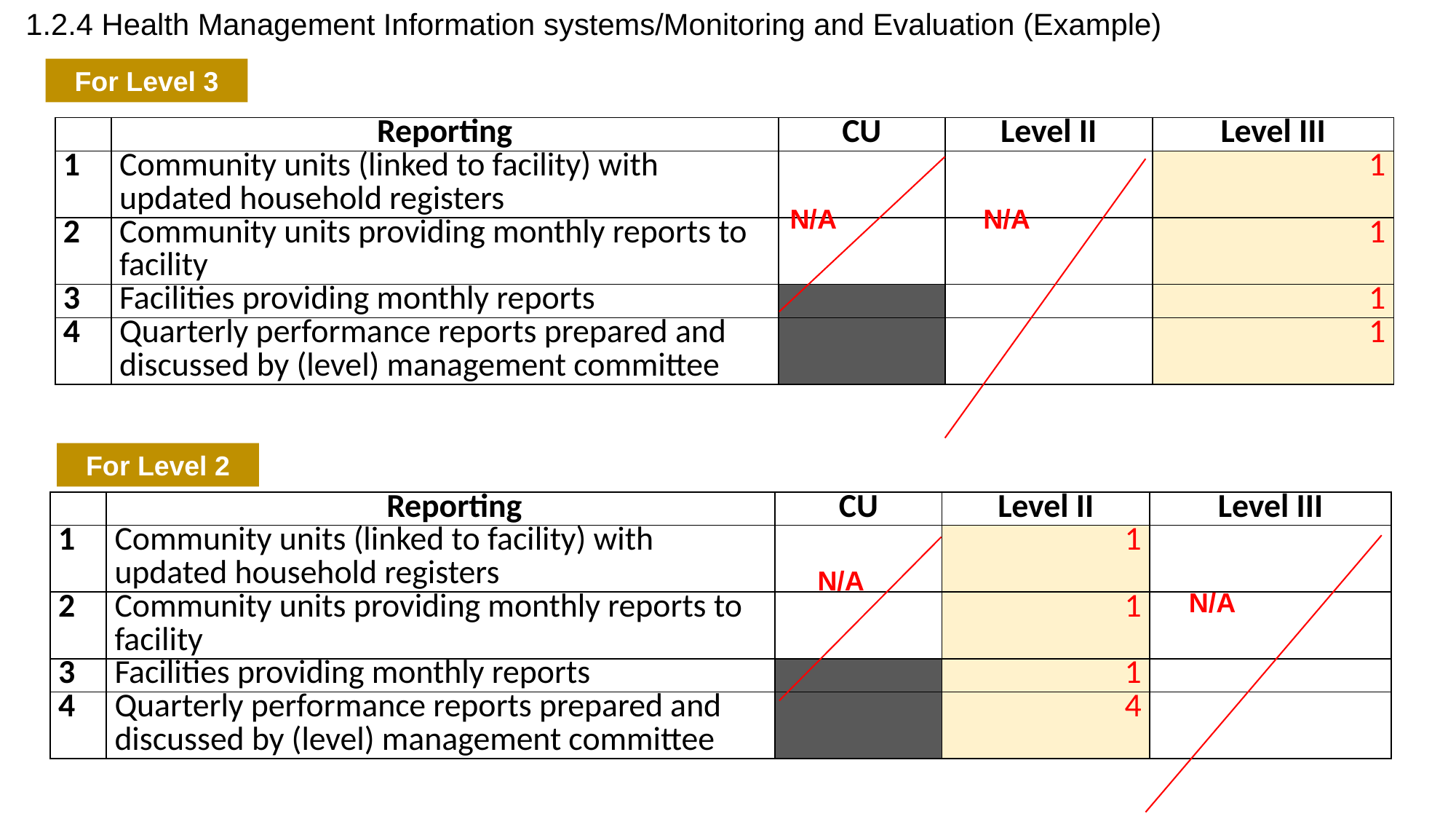

| 1.2.4 Health Management Information systems/Monitoring and Evaluation (Example) |
| --- |
For Level 3
|  | Reporting | CU | Level II | Level III |
| --- | --- | --- | --- | --- |
| 1 | Community units (linked to facility) with updated household registers |  |  | 1 |
| 2 | Community units providing monthly reports to facility |  |  | 1 |
| 3 | Facilities providing monthly reports |  |  | 1 |
| 4 | Quarterly performance reports prepared and discussed by (level) management committee |  |  | 1 |
N/A
N/A
For Level 2
|  | Reporting | CU | Level II | Level III |
| --- | --- | --- | --- | --- |
| 1 | Community units (linked to facility) with updated household registers |  | 1 |  |
| 2 | Community units providing monthly reports to facility |  | 1 |  |
| 3 | Facilities providing monthly reports |  | 1 |  |
| 4 | Quarterly performance reports prepared and discussed by (level) management committee |  | 4 |  |
N/A
N/A